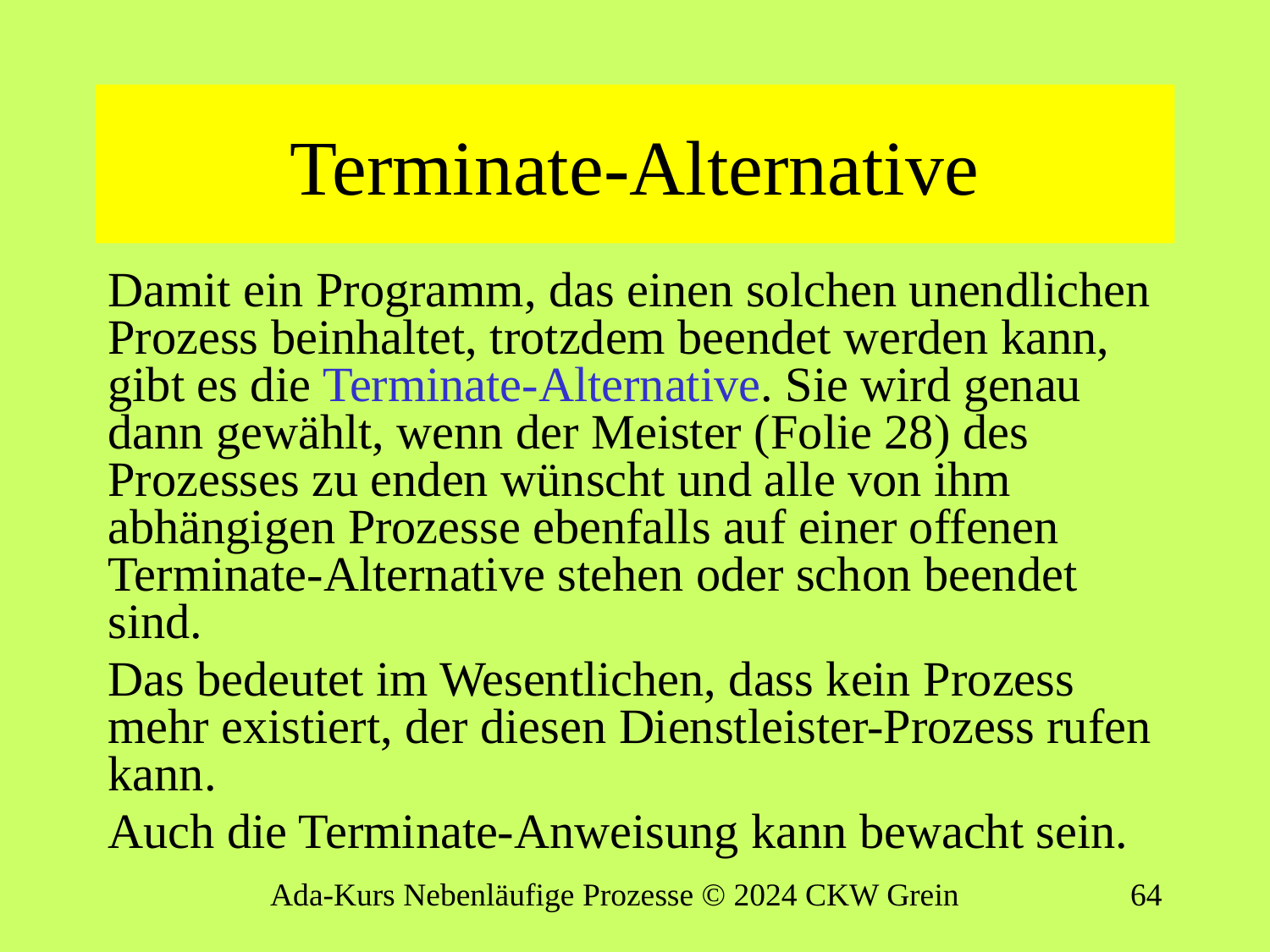

# Terminate-Alternative
Damit ein Programm, das einen solchen unendlichen Prozess beinhaltet, trotzdem beendet werden kann, gibt es die Terminate-Alternative. Sie wird genau dann gewählt, wenn der Meister (Folie 28) des Prozesses zu enden wünscht und alle von ihm abhängigen Prozesse ebenfalls auf einer offenen Terminate-Alternative stehen oder schon beendet sind.
Das bedeutet im Wesentlichen, dass kein Prozess mehr existiert, der diesen Dienstleister-Prozess rufen kann.
Auch die Terminate-Anweisung kann bewacht sein.
Ada-Kurs Nebenläufige Prozesse © 2024 CKW Grein
64